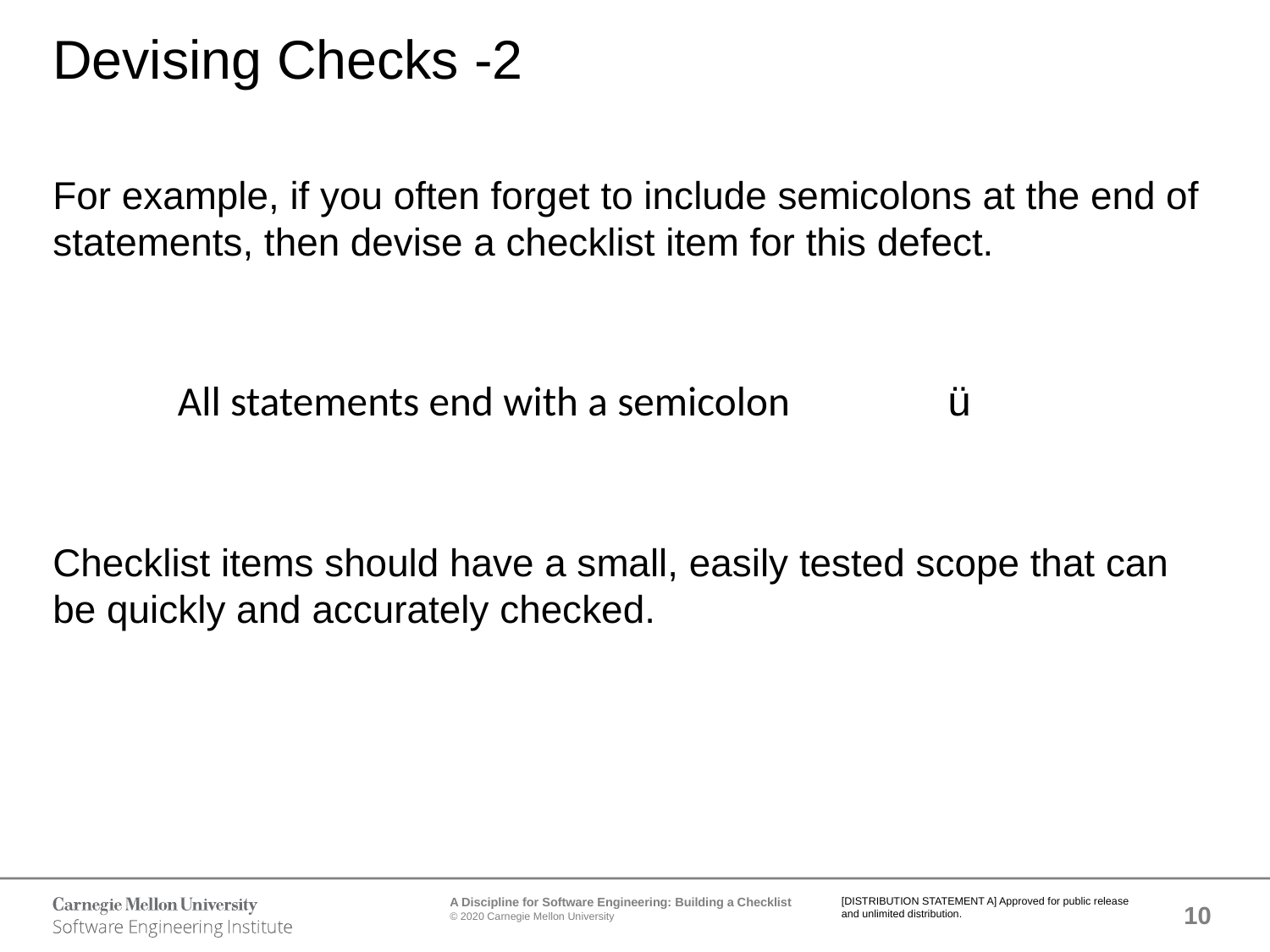

# Devising Checks -2
For example, if you often forget to include semicolons at the end of statements, then devise a checklist item for this defect.

Checklist items should have a small, easily tested scope that can be quickly and accurately checked.
All statements end with a semicolon
ü